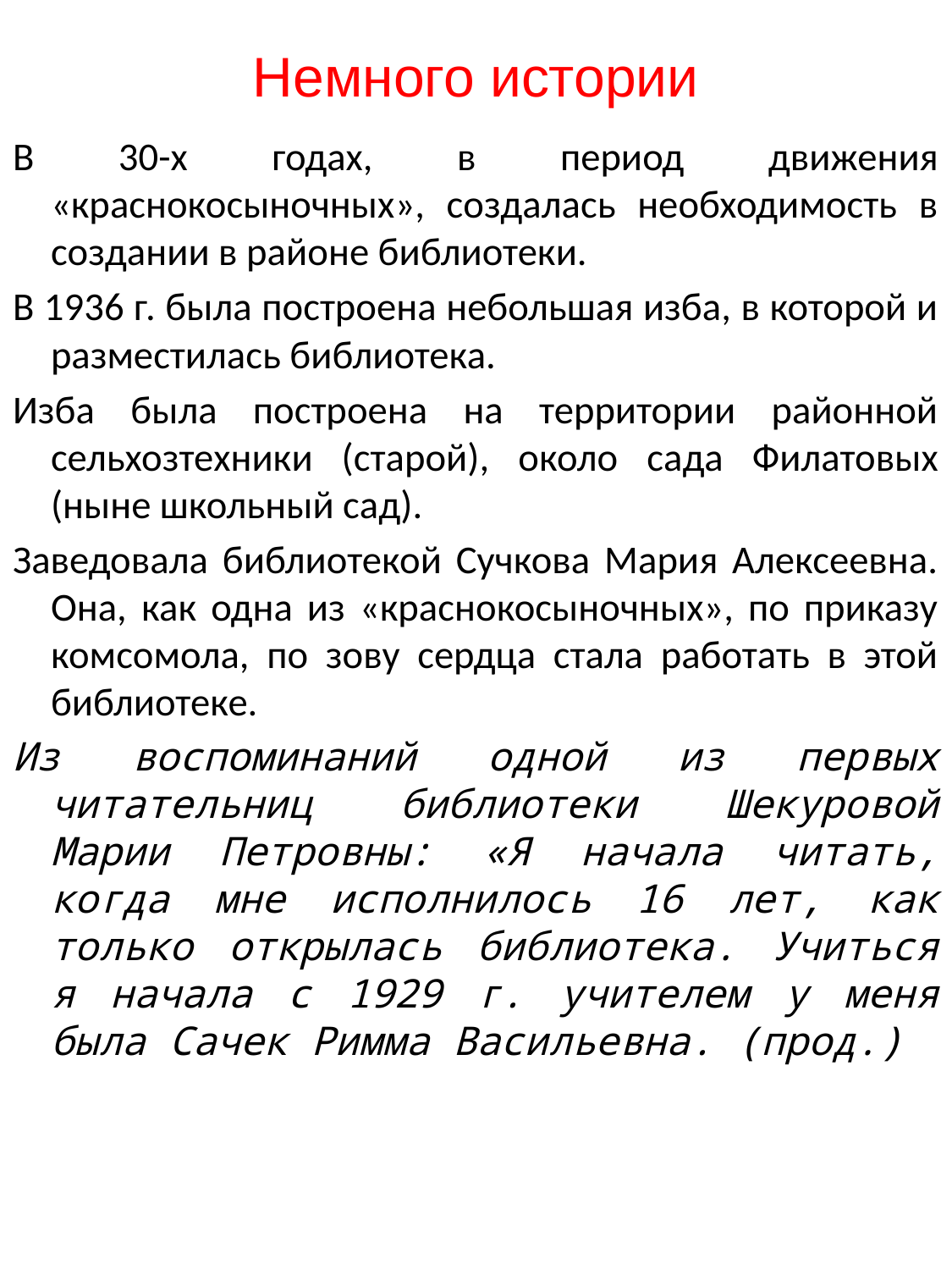

# Немного истории
В 30-х годах, в период движения «краснокосыночных», создалась необходимость в создании в районе библиотеки.
В 1936 г. была построена небольшая изба, в которой и разместилась библиотека.
Изба была построена на территории районной сельхозтехники (старой), около сада Филатовых (ныне школьный сад).
Заведовала библиотекой Сучкова Мария Алексеевна. Она, как одна из «краснокосыночных», по приказу комсомола, по зову сердца стала работать в этой библиотеке.
Из воспоминаний одной из первых читательниц библиотеки Шекуровой Марии Петровны: «Я начала читать, когда мне исполнилось 16 лет, как только открылась библиотека. Учиться я начала с 1929 г. учителем у меня была Сачек Римма Васильевна. (прод.)